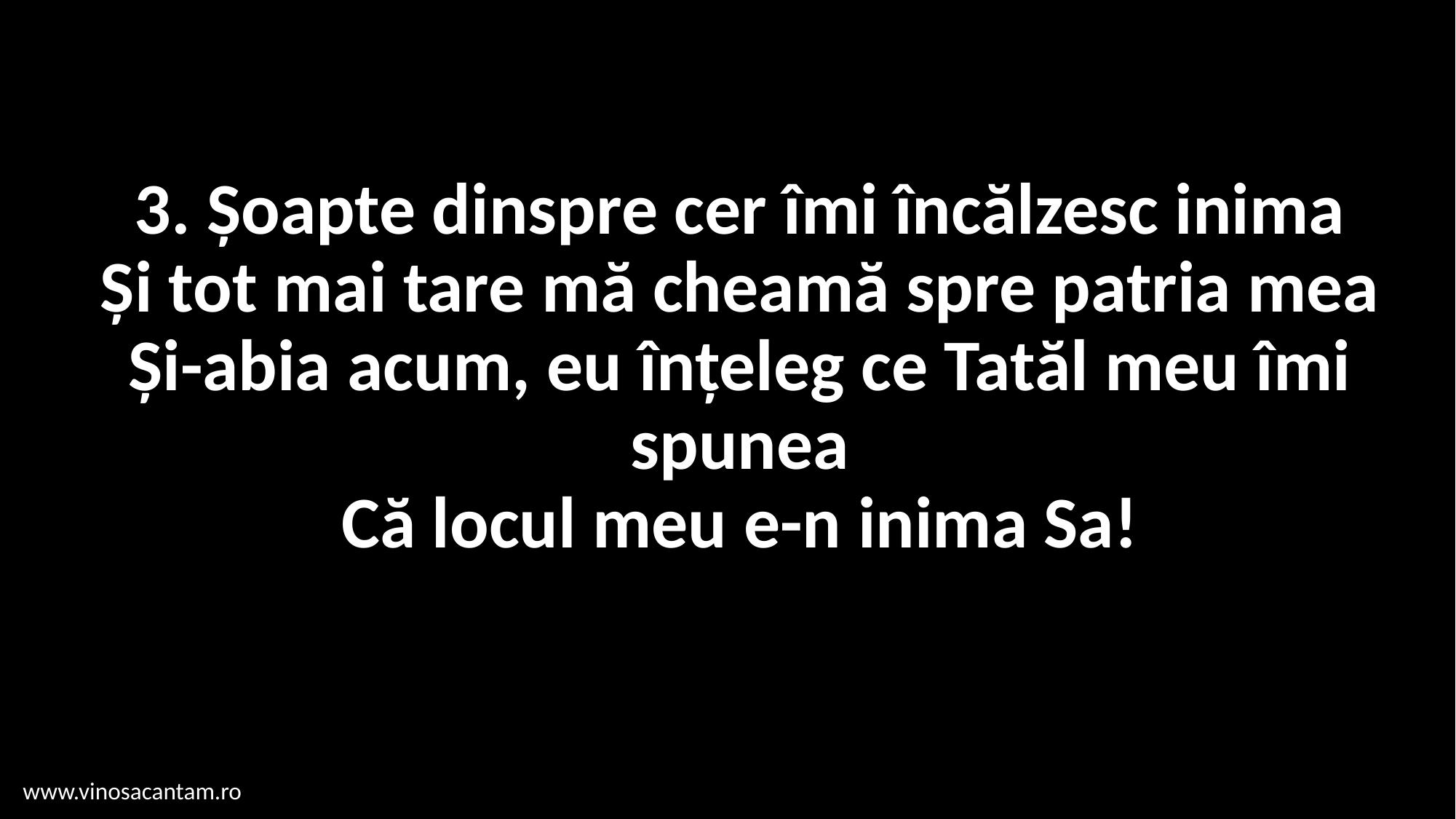

# 3. Șoapte dinspre cer îmi încălzesc inima Și tot mai tare mă cheamă spre patria mea Și-abia acum, eu înțeleg ce Tatăl meu îmi spunea Că locul meu e-n inima Sa!
www.vinosacantam.ro